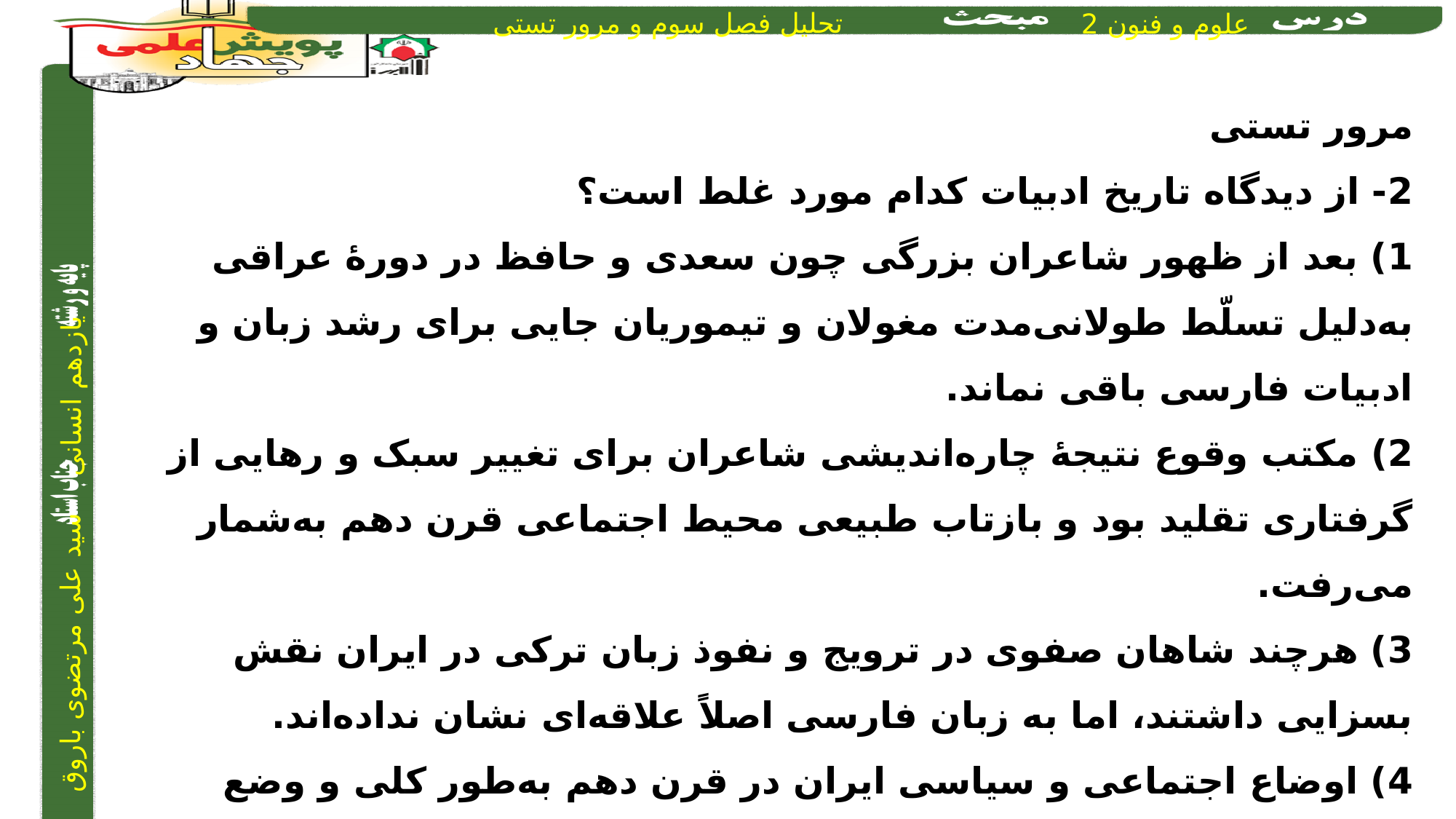

مرور تستی
2- از دیدگاه تاریخ ادبیات کدام مورد غلط است؟
1) بعد از ظهور شاعران بزرگی چون سعدی و حافظ در دورۀ عراقی به‌دلیل تسلّط طولانی‌مدت مغولان و تیموریان جایی برای رشد زبان و ادبیات فارسی باقی‌ نماند.
2) مکتب وقوع نتیجۀ چاره‌اندیشی شاعران برای تغییر سبک و رهایی از گرفتاری تقلید بود و بازتاب طبیعی محیط اجتماعی قرن دهم به‌شمار می‌رفت.
3) هرچند شاهان صفوی در ترویج و نفوذ زبان ترکی در ایران نقش بسزایی داشتند، اما به زبان فارسی اصلاً علاقه‌ای نشان نداده‌اند.
4) اوضاع اجتماعی و سیاسی ایران در قرن دهم به‌طور کلی و وضع ادبیات نیز به تبع آن آشفته شده بود.

3